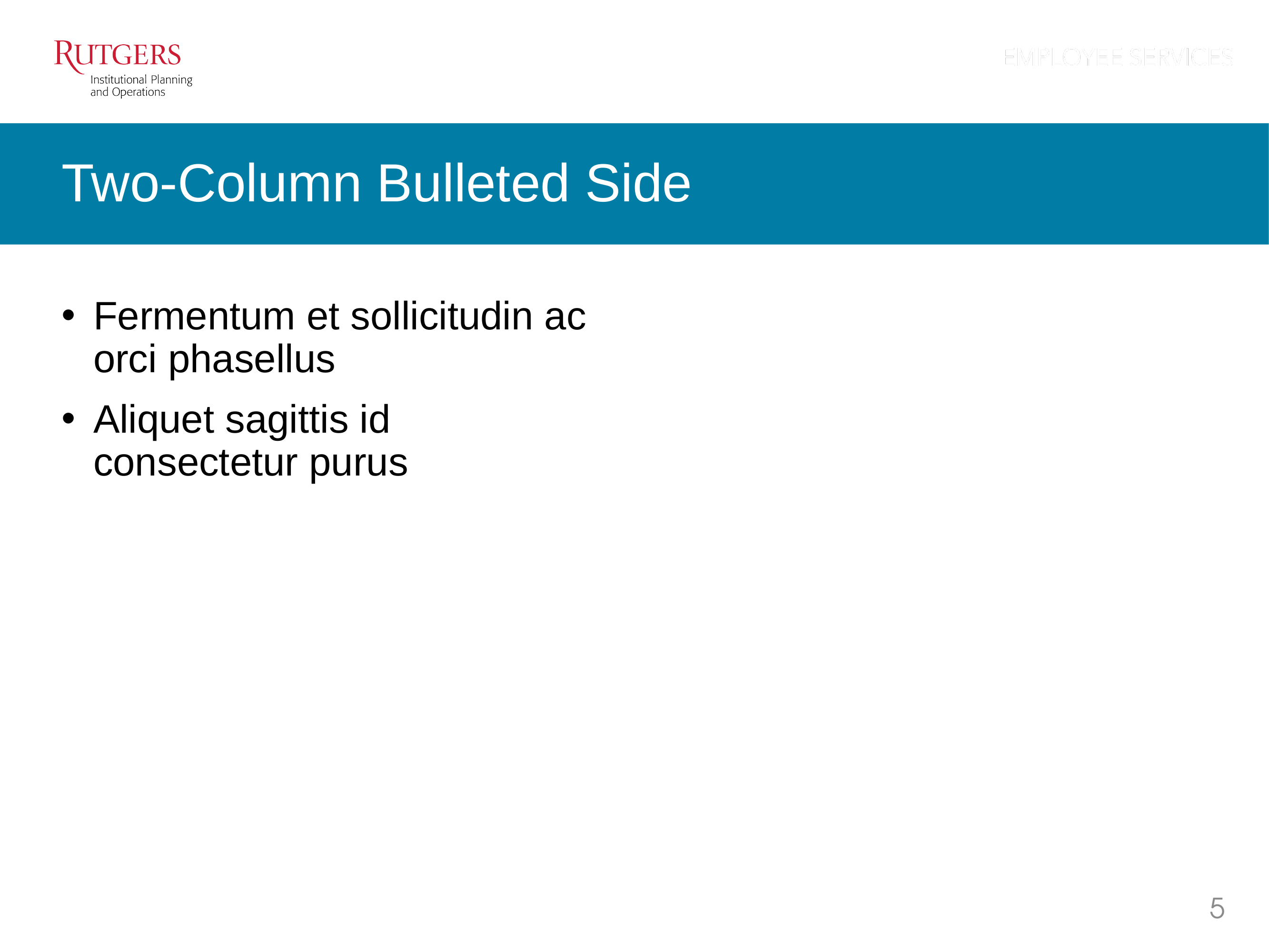

# Two-Column Bulleted Side
Fermentum et sollicitudin ac orci phasellus
Aliquet sagittis id consectetur purus

5